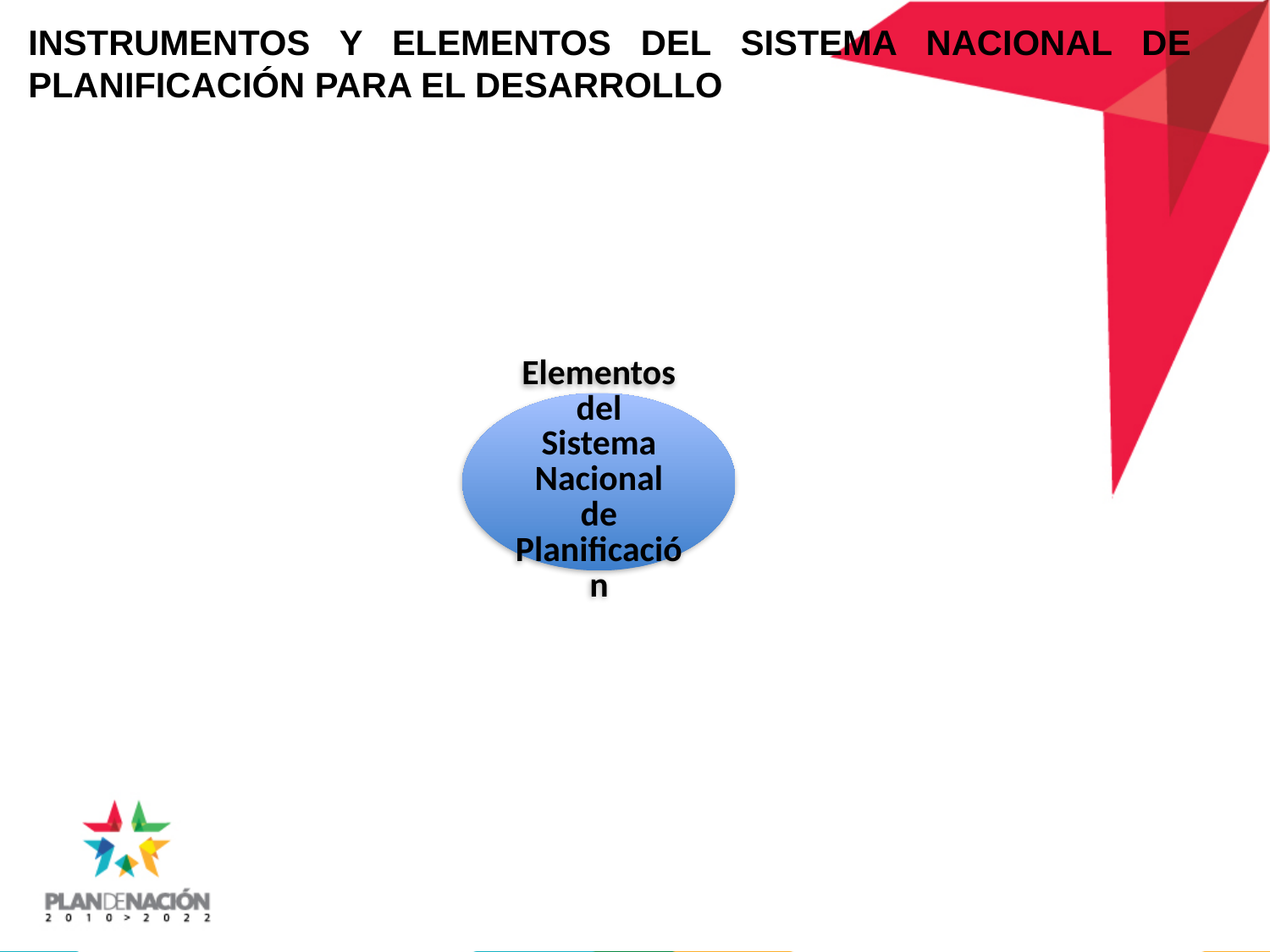

Instrumentos y Elementos del Sistema Nacional de Planificación para el Desarrollo

Elementos del Sistema Nacional de Planificación